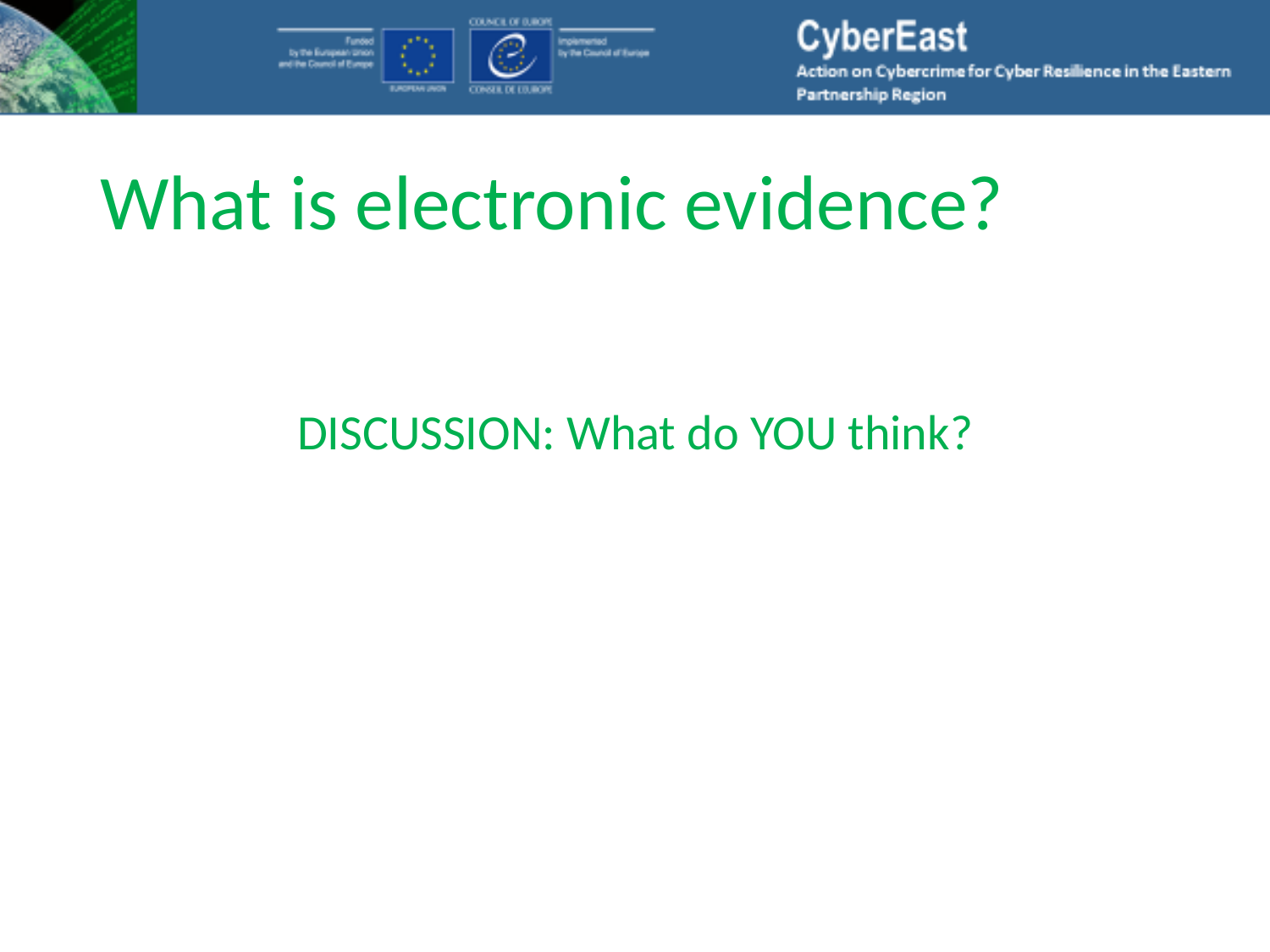

# What is electronic evidence?

DISCUSSION: What do YOU think?